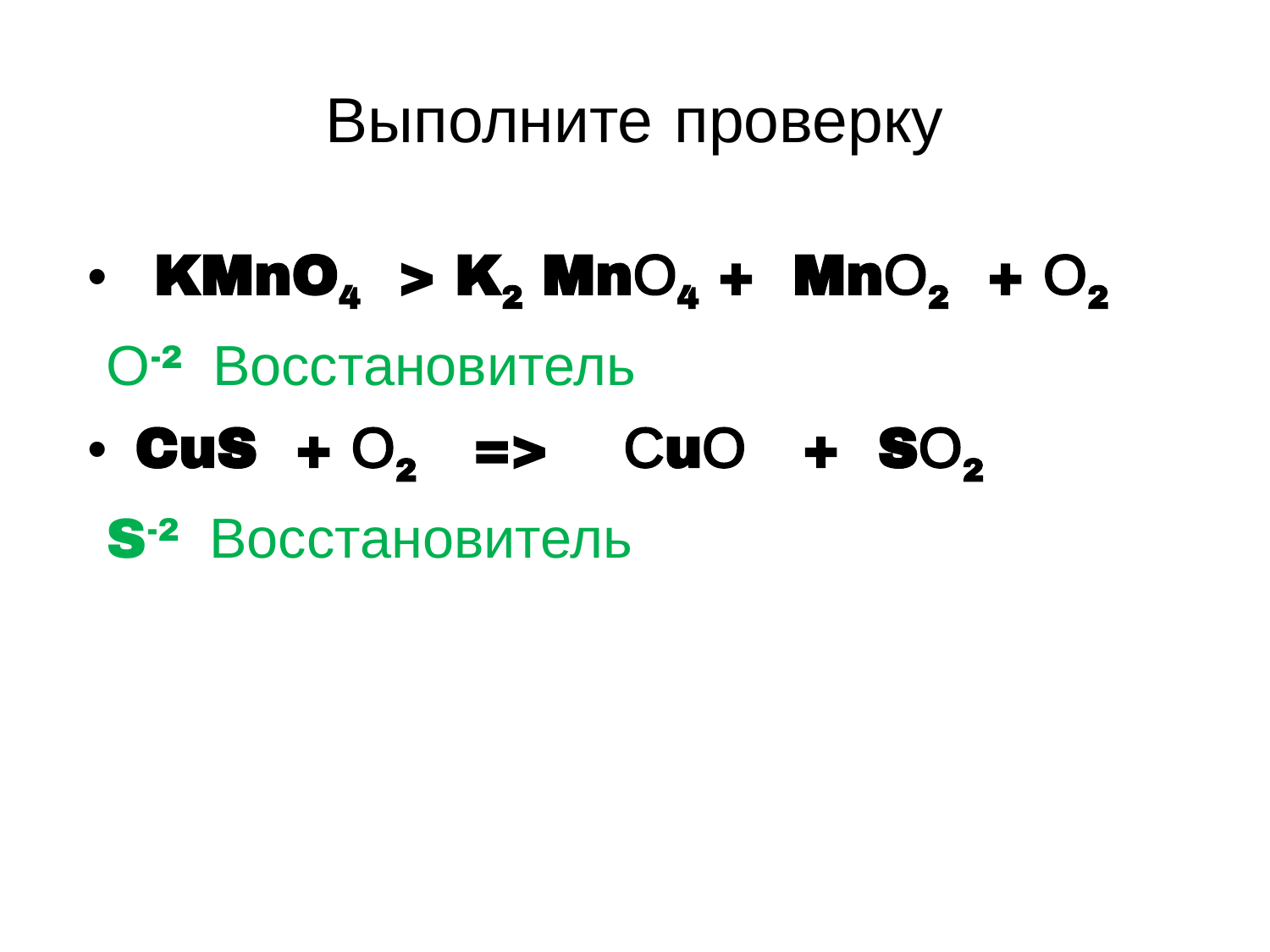

Выполните проверку
 KMnO4  > K2 MnО4 +  MnО2  + О2
 О-2  Восстановитель
CuS  + О2   =>    СuО   +  SО2
 S-2  Восстановитель